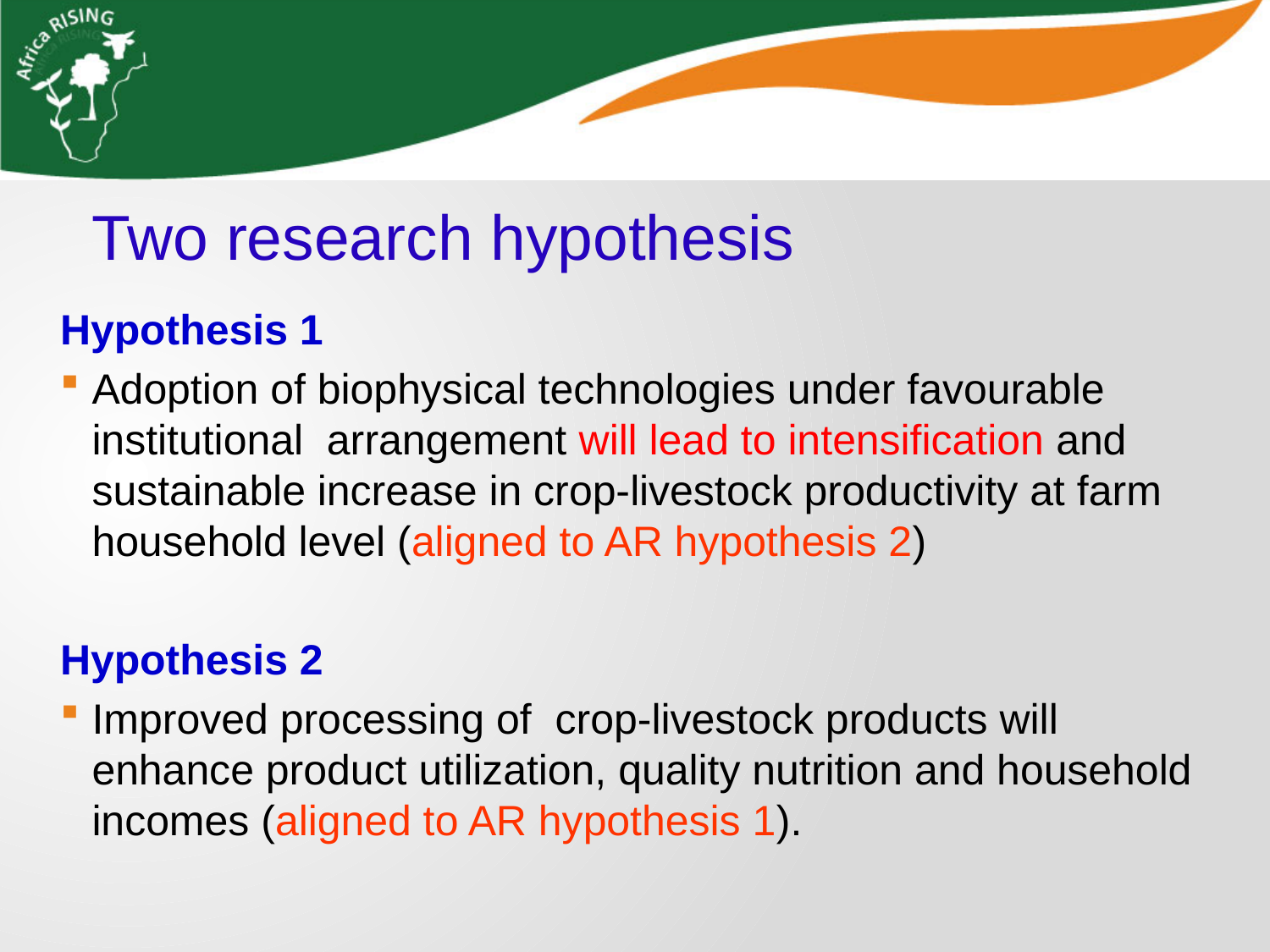

Two research hypothesis
Hypothesis 1
Adoption of biophysical technologies under favourable institutional  arrangement will lead to intensification and sustainable increase in crop-livestock productivity at farm household level (aligned to AR hypothesis 2)

Hypothesis 2
Improved processing of  crop-livestock products will enhance product utilization, quality nutrition and household incomes (aligned to AR hypothesis 1).